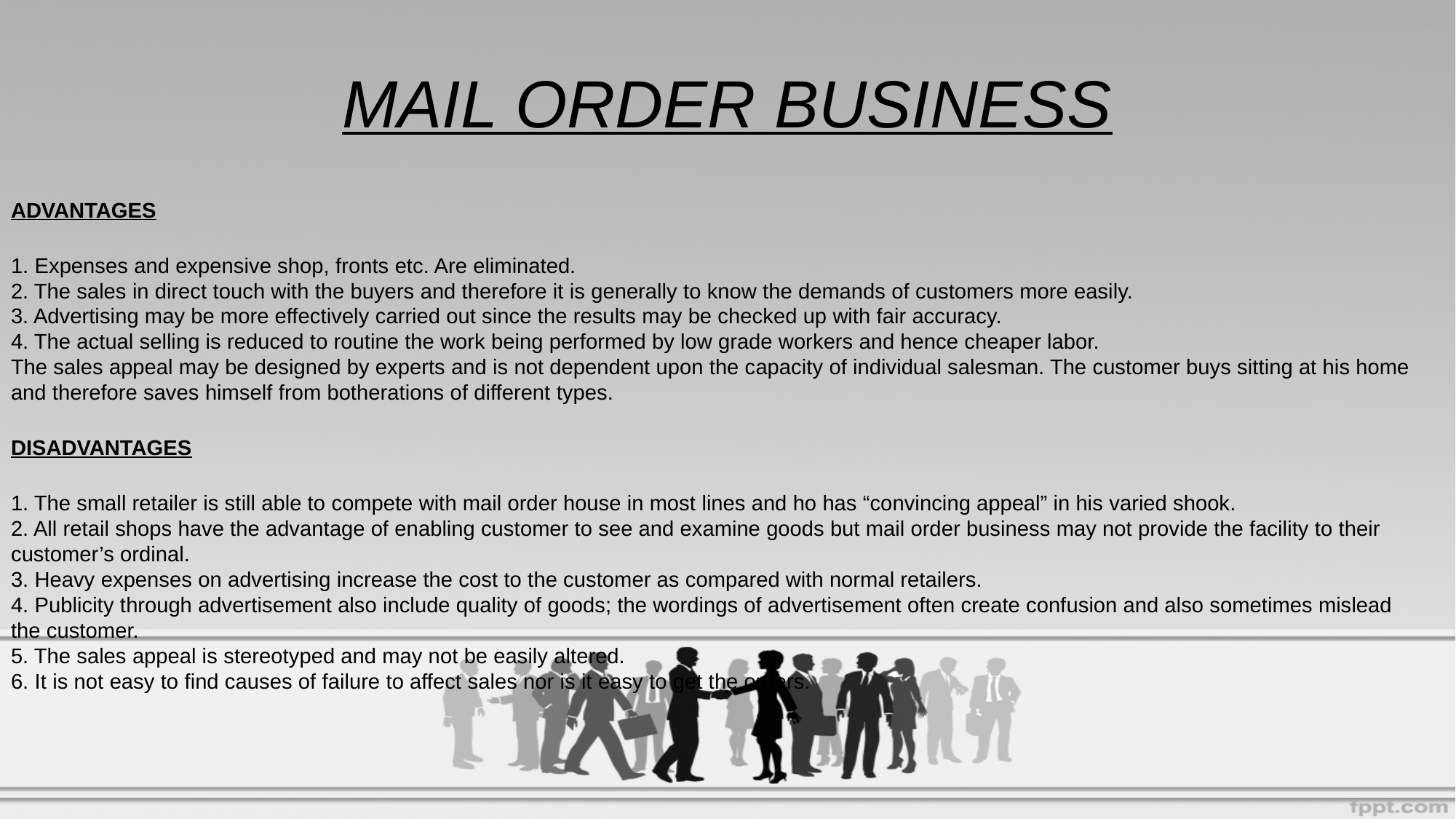

# MAIL ORDER BUSINESS
ADVANTAGES
1. Expenses and expensive shop, fronts etc. Are eliminated.
2. The sales in direct touch with the buyers and therefore it is generally to know the demands of customers more easily.
3. Advertising may be more effectively carried out since the results may be checked up with fair accuracy.
4. The actual selling is reduced to routine the work being performed by low grade workers and hence cheaper labor.
The sales appeal may be designed by experts and is not dependent upon the capacity of individual salesman. The customer buys sitting at his home and therefore saves himself from botherations of different types.
DISADVANTAGES
1. The small retailer is still able to compete with mail order house in most lines and ho has “convincing appeal” in his varied shook.
2. All retail shops have the advantage of enabling customer to see and examine goods but mail order business may not provide the facility to their customer’s ordinal.
3. Heavy expenses on advertising increase the cost to the customer as compared with normal retailers.
4. Publicity through advertisement also include quality of goods; the wordings of advertisement often create confusion and also sometimes mislead the customer.
5. The sales appeal is stereotyped and may not be easily altered.
6. It is not easy to find causes of failure to affect sales nor is it easy to get the orders.